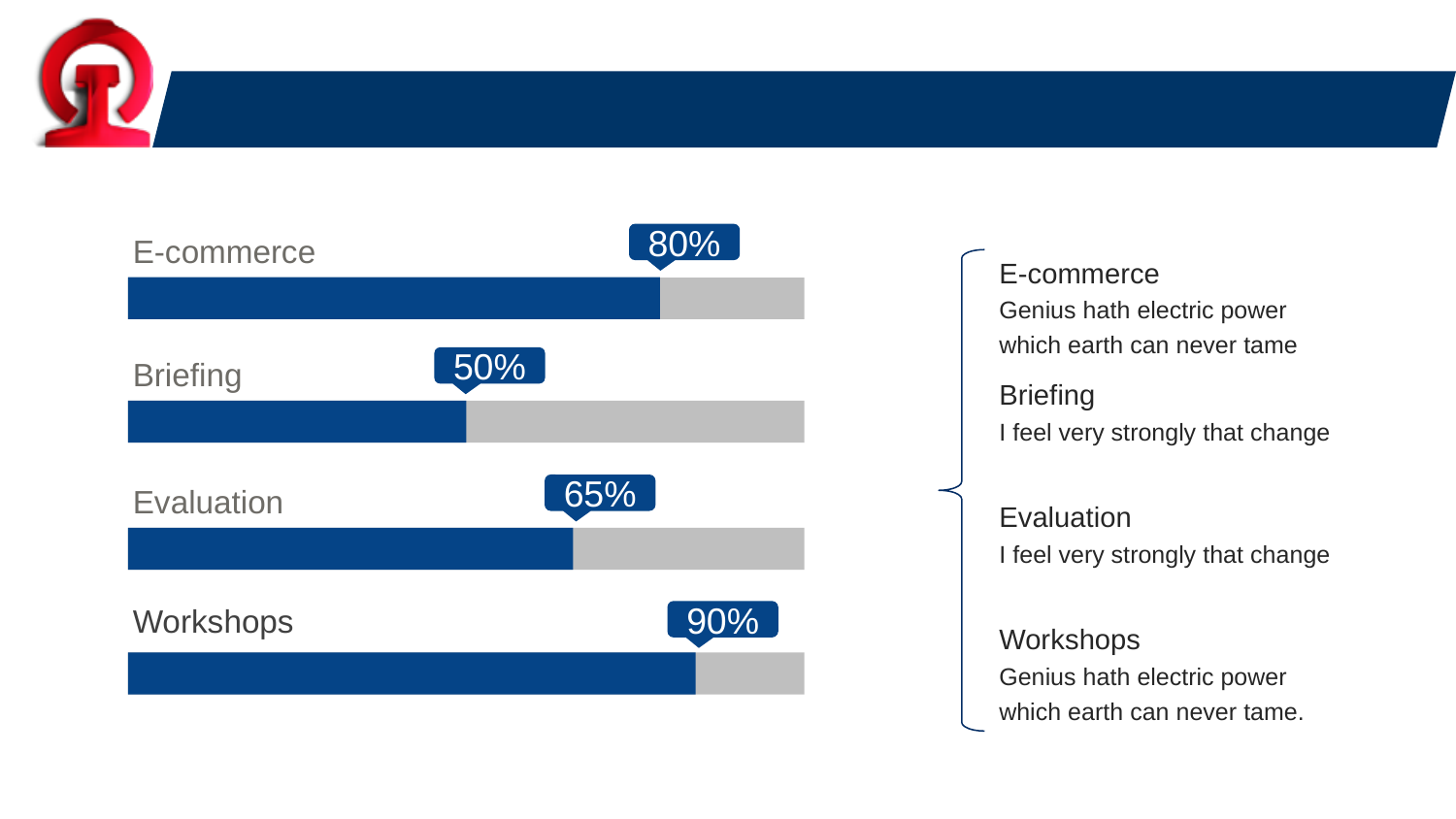

#
E-commerce

80%
E-commerce
Genius hath electric power which earth can never tame

Briefing

50%
Briefing
I feel very strongly that change
Evaluation

65%
Evaluation
I feel very strongly that change
Workshops

90%
Workshops
Genius hath electric power which earth can never tame.